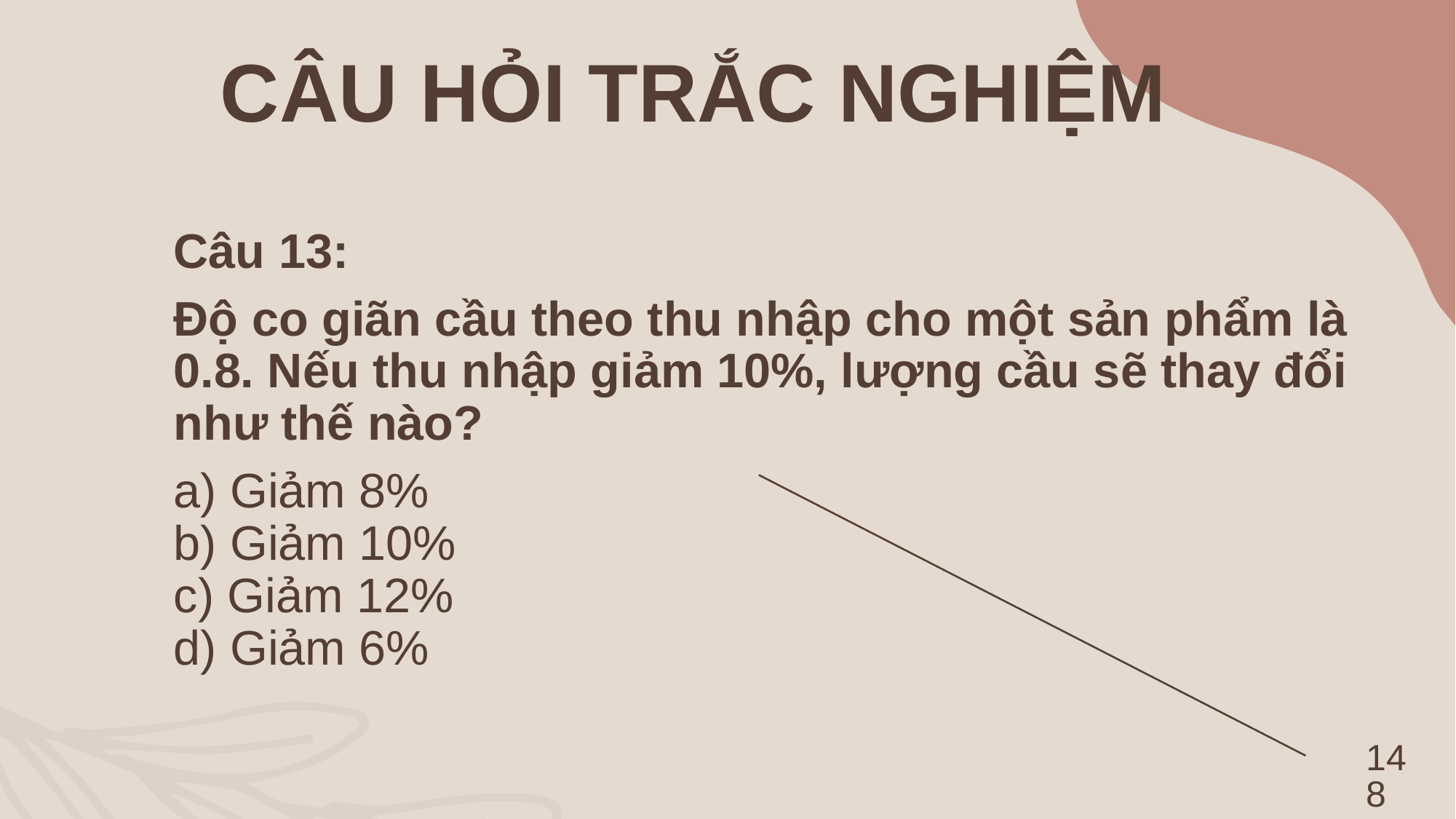

CÂU HỎI TRẮC NGHIỆM
Câu 13:
Độ co giãn cầu theo thu nhập cho một sản phẩm là 0.8. Nếu thu nhập giảm 10%, lượng cầu sẽ thay đổi như thế nào?
a) Giảm 8%
b) Giảm 10%
c) Giảm 12%
d) Giảm 6%
148